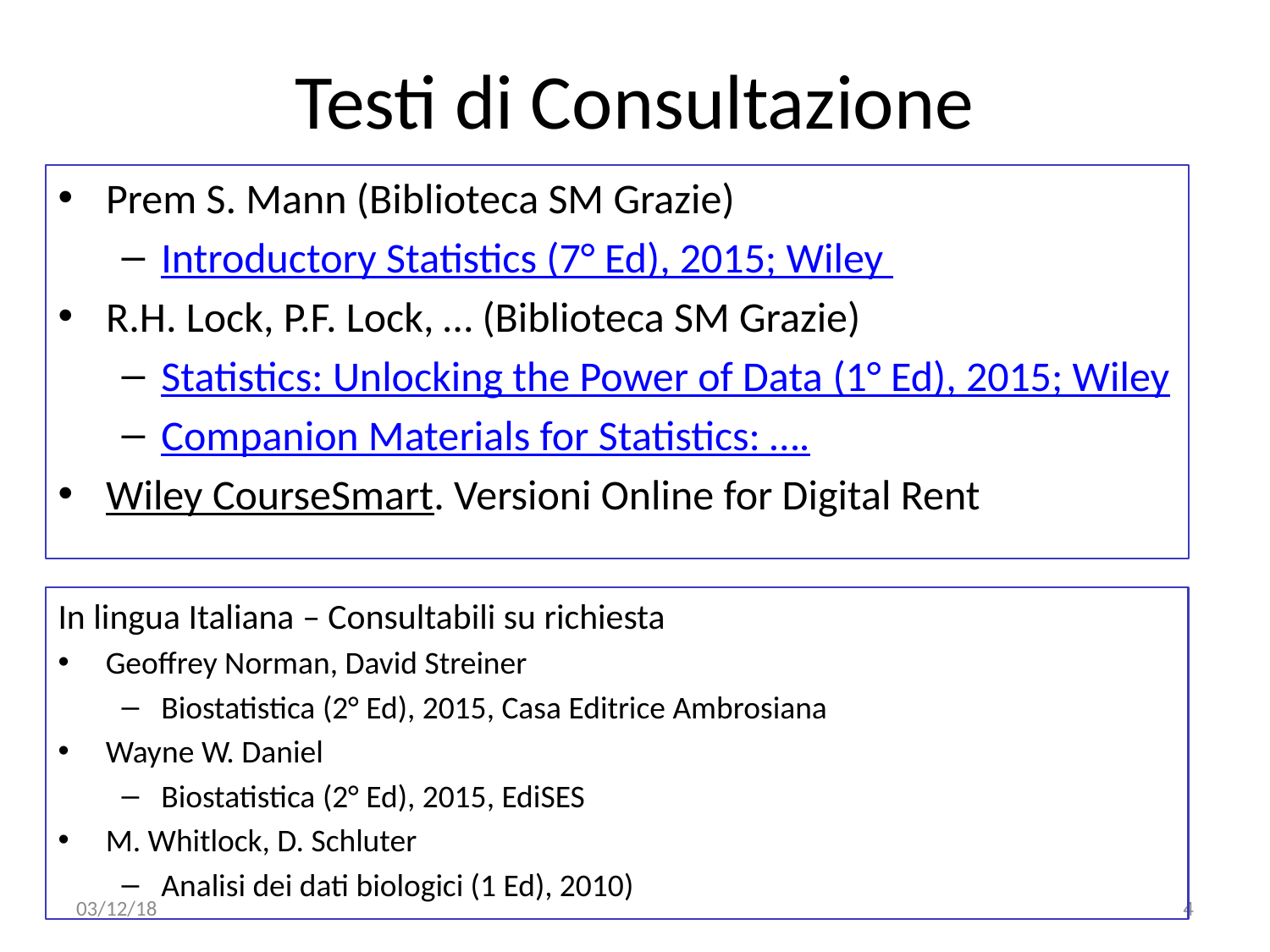

# Testi di Consultazione
Prem S. Mann (Biblioteca SM Grazie)
Introductory Statistics (7° Ed), 2015; Wiley
R.H. Lock, P.F. Lock, … (Biblioteca SM Grazie)
Statistics: Unlocking the Power of Data (1° Ed), 2015; Wiley
Companion Materials for Statistics: ….
Wiley CourseSmart. Versioni Online for Digital Rent
In lingua Italiana – Consultabili su richiesta
Geoffrey Norman, David Streiner
Biostatistica (2° Ed), 2015, Casa Editrice Ambrosiana
Wayne W. Daniel
Biostatistica (2° Ed), 2015, EdiSES
M. Whitlock, D. Schluter
Analisi dei dati biologici (1 Ed), 2010)
03/12/18
4